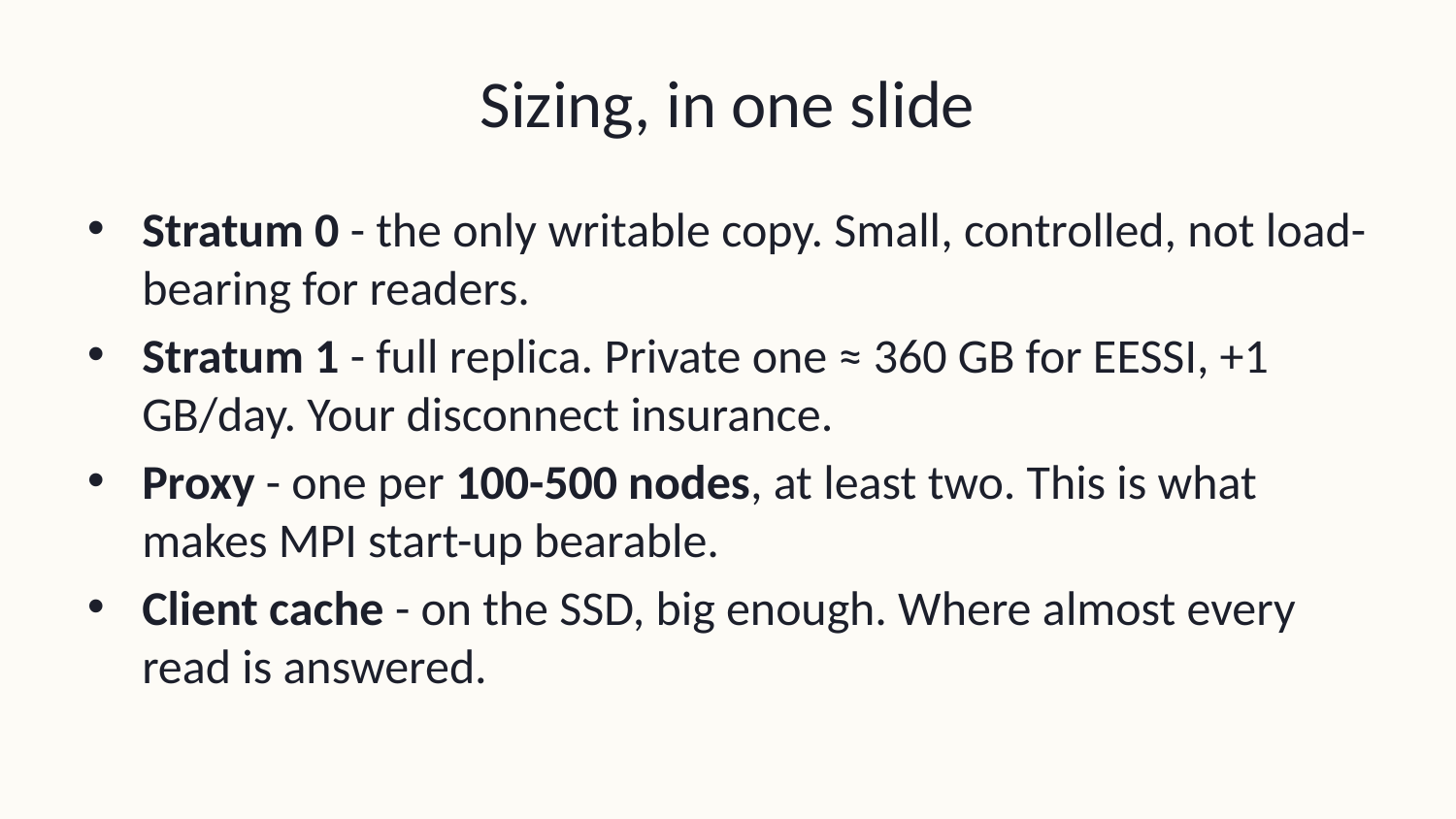

# Sizing, in one slide
Stratum 0 - the only writable copy. Small, controlled, not load-bearing for readers.
Stratum 1 - full replica. Private one ≈ 360 GB for EESSI, +1 GB/day. Your disconnect insurance.
Proxy - one per 100-500 nodes, at least two. This is what makes MPI start-up bearable.
Client cache - on the SSD, big enough. Where almost every read is answered.